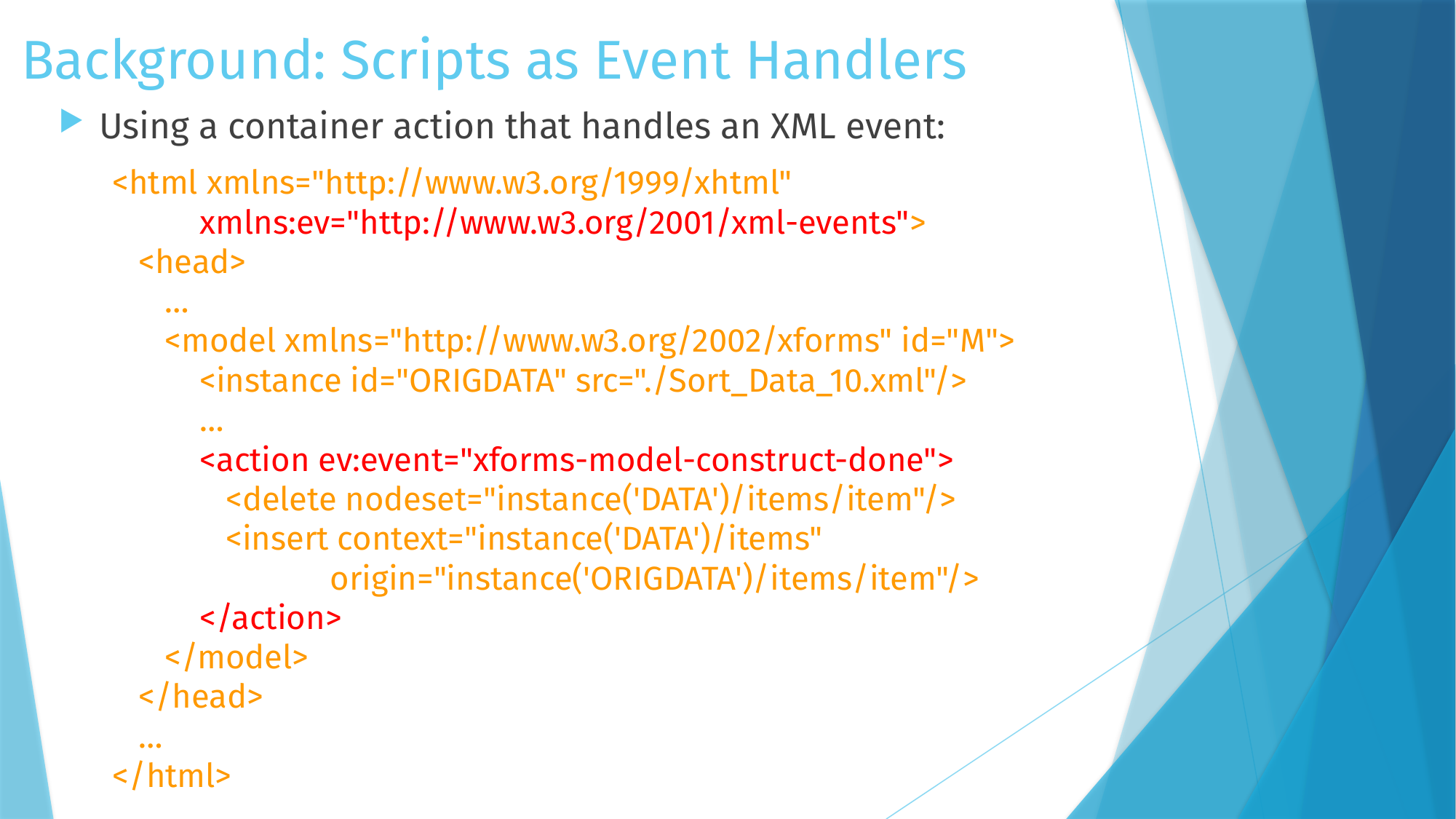

# Background: Scripts as Event Handlers
Using a container action that handles an XML event:
<html xmlns="http://www.w3.org/1999/xhtml"
          xmlns:ev="http://www.w3.org/2001/xml-events">
   <head>
      …
      <model xmlns="http://www.w3.org/2002/xforms" id="M">
          <instance id="ORIGDATA" src="./Sort_Data_10.xml"/>
          …
          <action ev:event="xforms-model-construct-done">
             <delete nodeset="instance('DATA')/items/item"/>
             <insert context="instance('DATA')/items"
                         origin="instance('ORIGDATA')/items/item"/>
          </action>
      </model>
   </head>
   …
</html>